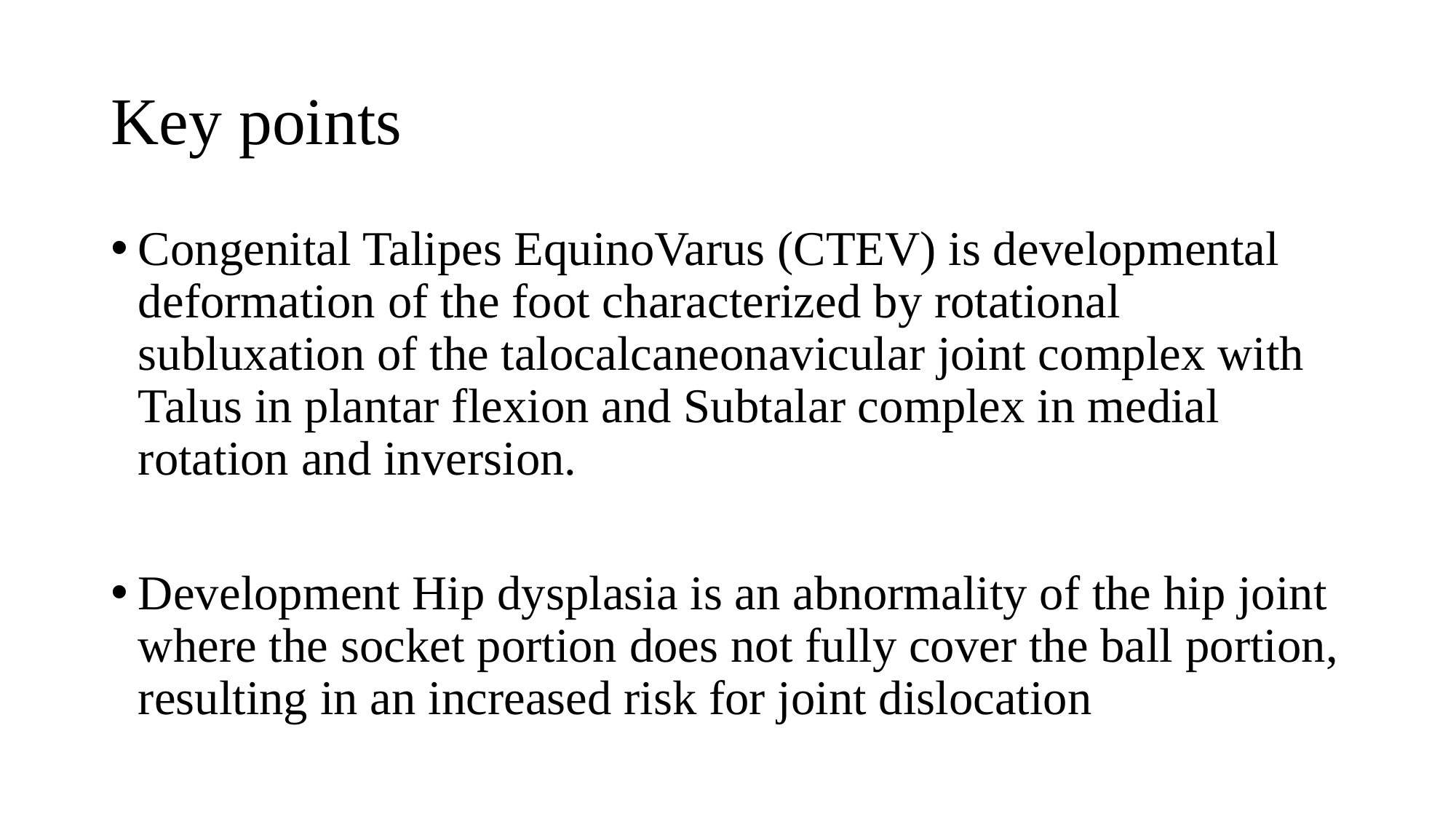

# Key points
Congenital Talipes EquinoVarus (CTEV) is developmental deformation of the foot characterized by rotational subluxation of the talocalcaneonavicular joint complex with Talus in plantar flexion and Subtalar complex in medial rotation and inversion.

Development Hip dysplasia is an abnormality of the hip joint where the socket portion does not fully cover the ball portion, resulting in an increased risk for joint dislocation